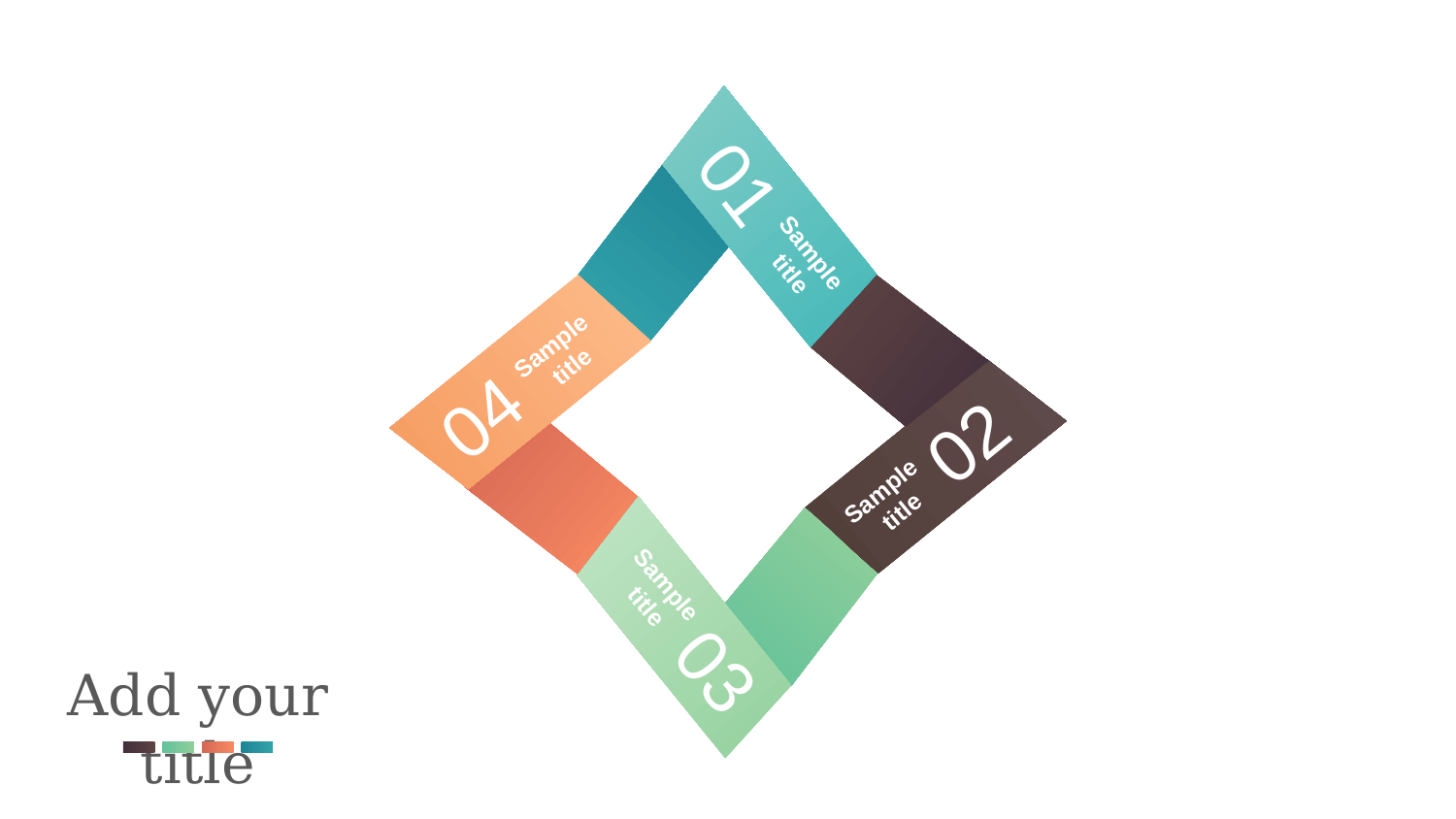

01
Sample
 title

04
Sample
 title

02
Sample
 title

03
Sample
 title

Add your title